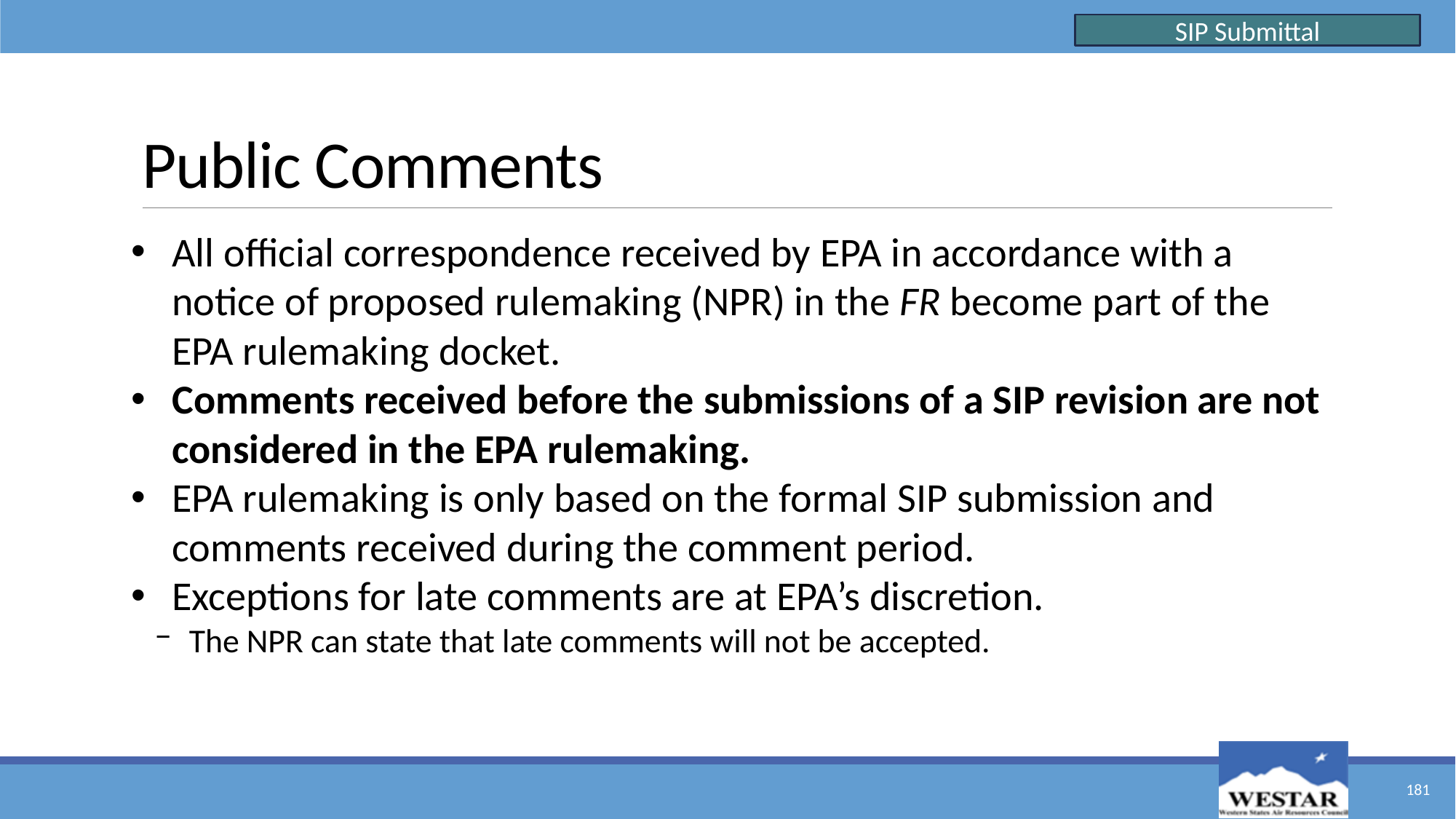

SIP Submittal
# Public Comments
All official correspondence received by EPA in accordance with a notice of proposed rulemaking (NPR) in the FR become part of the EPA rulemaking docket.
Comments received before the submissions of a SIP revision are not considered in the EPA rulemaking.
EPA rulemaking is only based on the formal SIP submission and comments received during the comment period.
Exceptions for late comments are at EPA’s discretion.
The NPR can state that late comments will not be accepted.

181